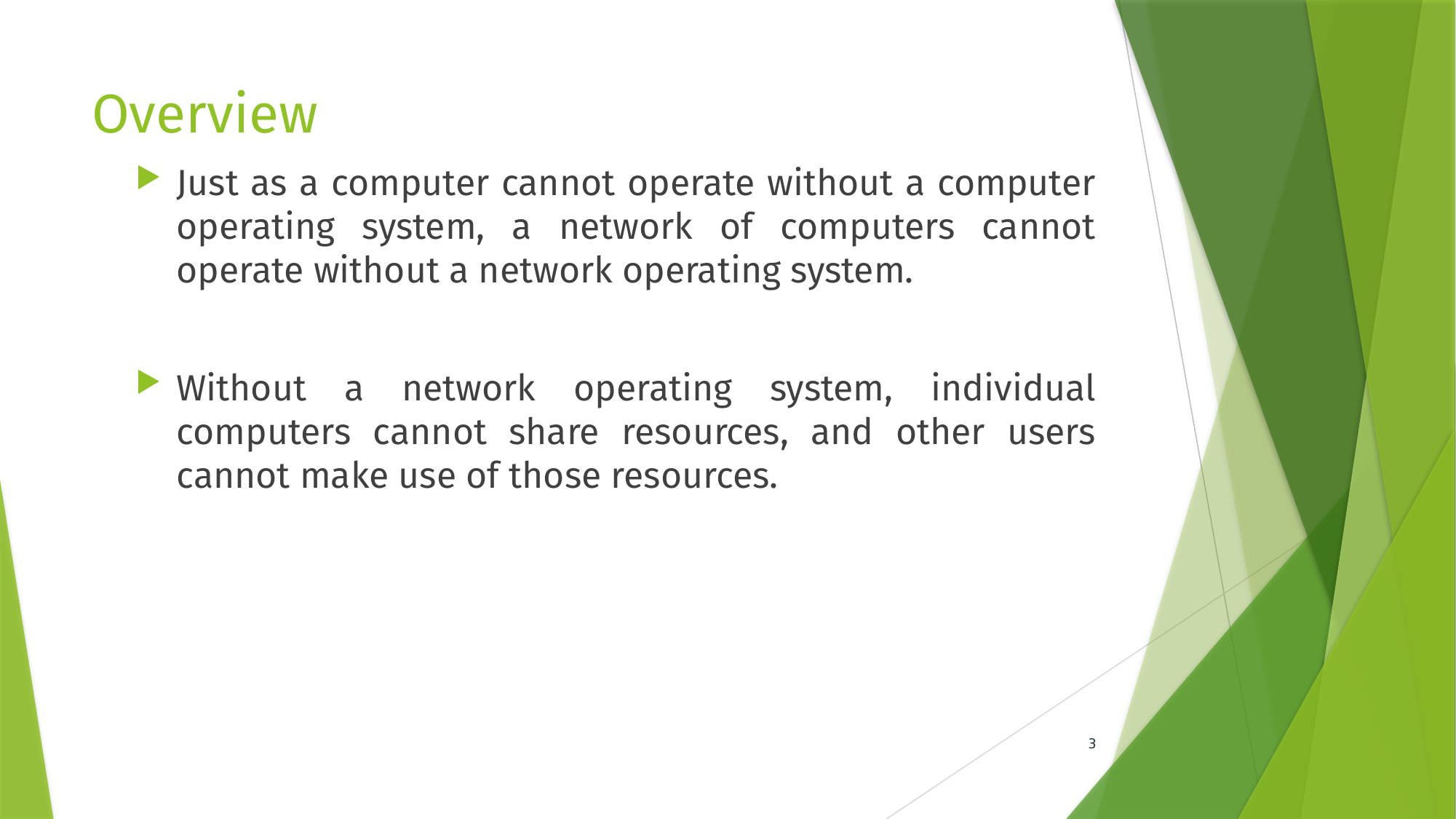

# Overview
Just as a computer cannot operate without a computer operating system, a network of computers cannot operate without a network operating system.

Without a network operating system, individual computers cannot share resources, and other users cannot make use of those resources.
3